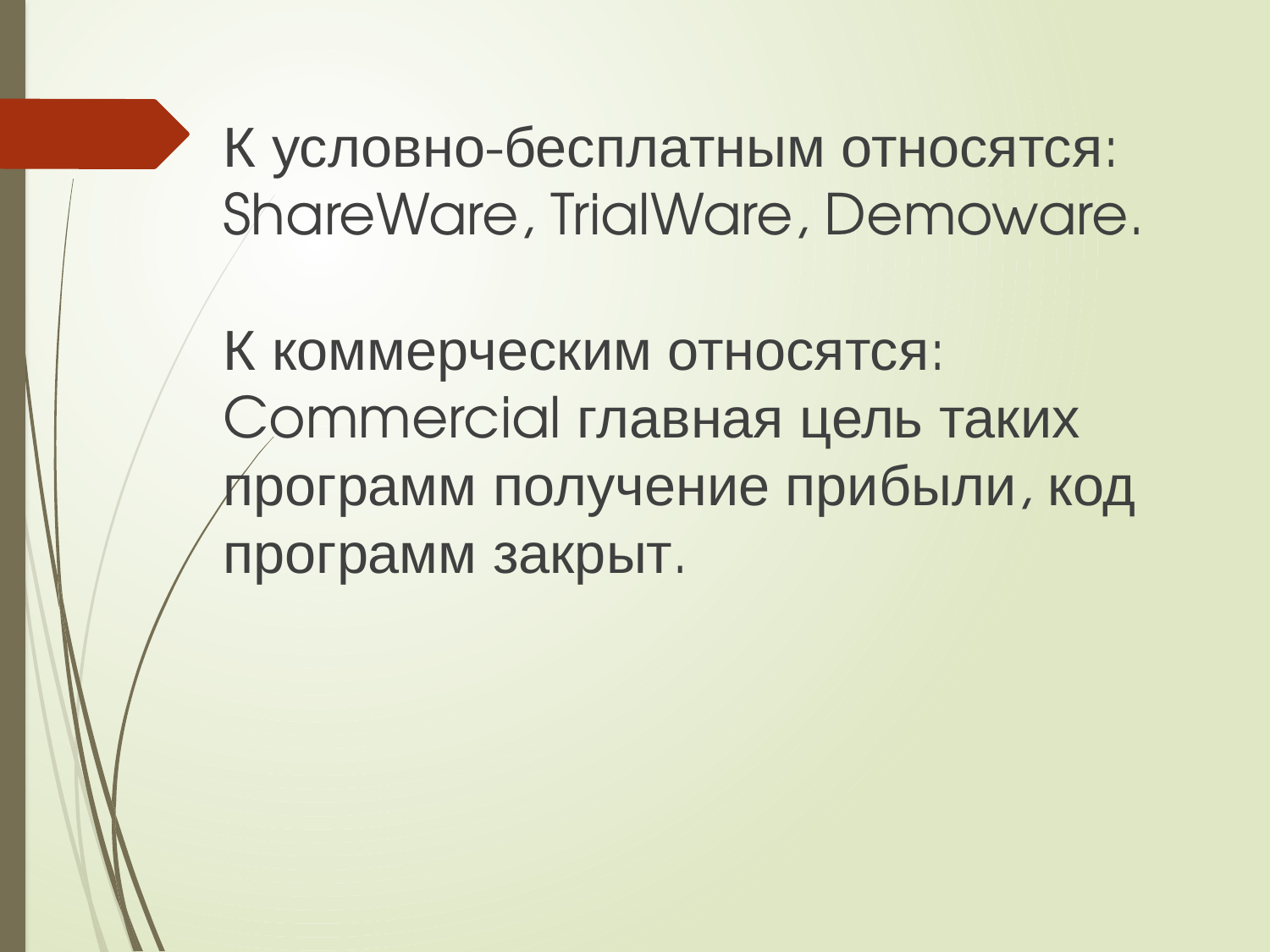

К условно-бесплатным относятся: ShareWare, TrialWare, Demoware.
К коммерческим относятся: Commercial главная цель таких программ получение прибыли, код программ закрыт.